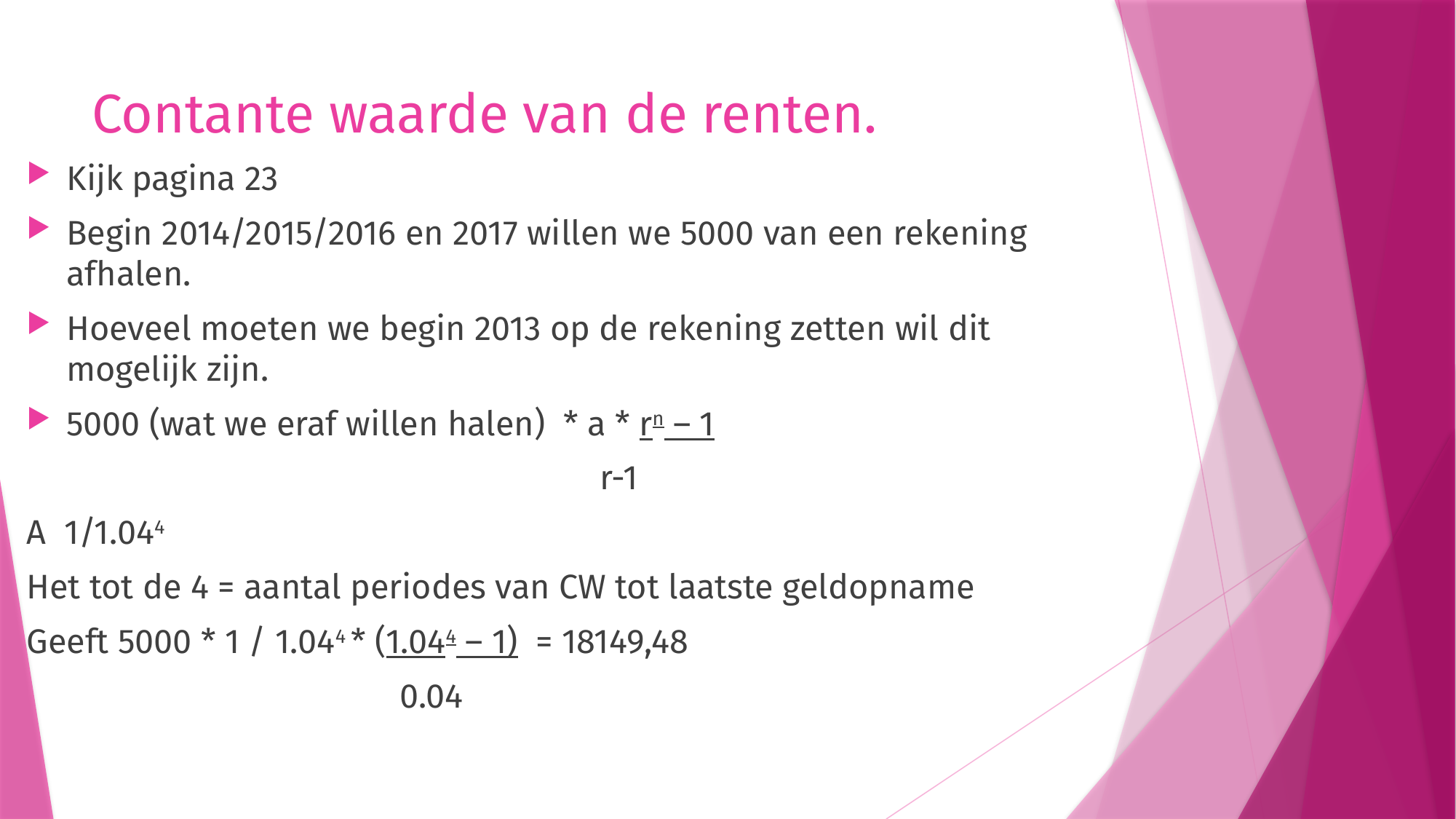

# Contante waarde van de renten.
Kijk pagina 23
Begin 2014/2015/2016 en 2017 willen we 5000 van een rekening afhalen.
Hoeveel moeten we begin 2013 op de rekening zetten wil dit mogelijk zijn.
5000 (wat we eraf willen halen)  * a * rn – 1
                                                               r-1
A  1/1.044
Het tot de 4 = aantal periodes van CW tot laatste geldopname
Geeft 5000 * 1 / 1.044 * (1.044 – 1)  = 18149,48
                                         0.04